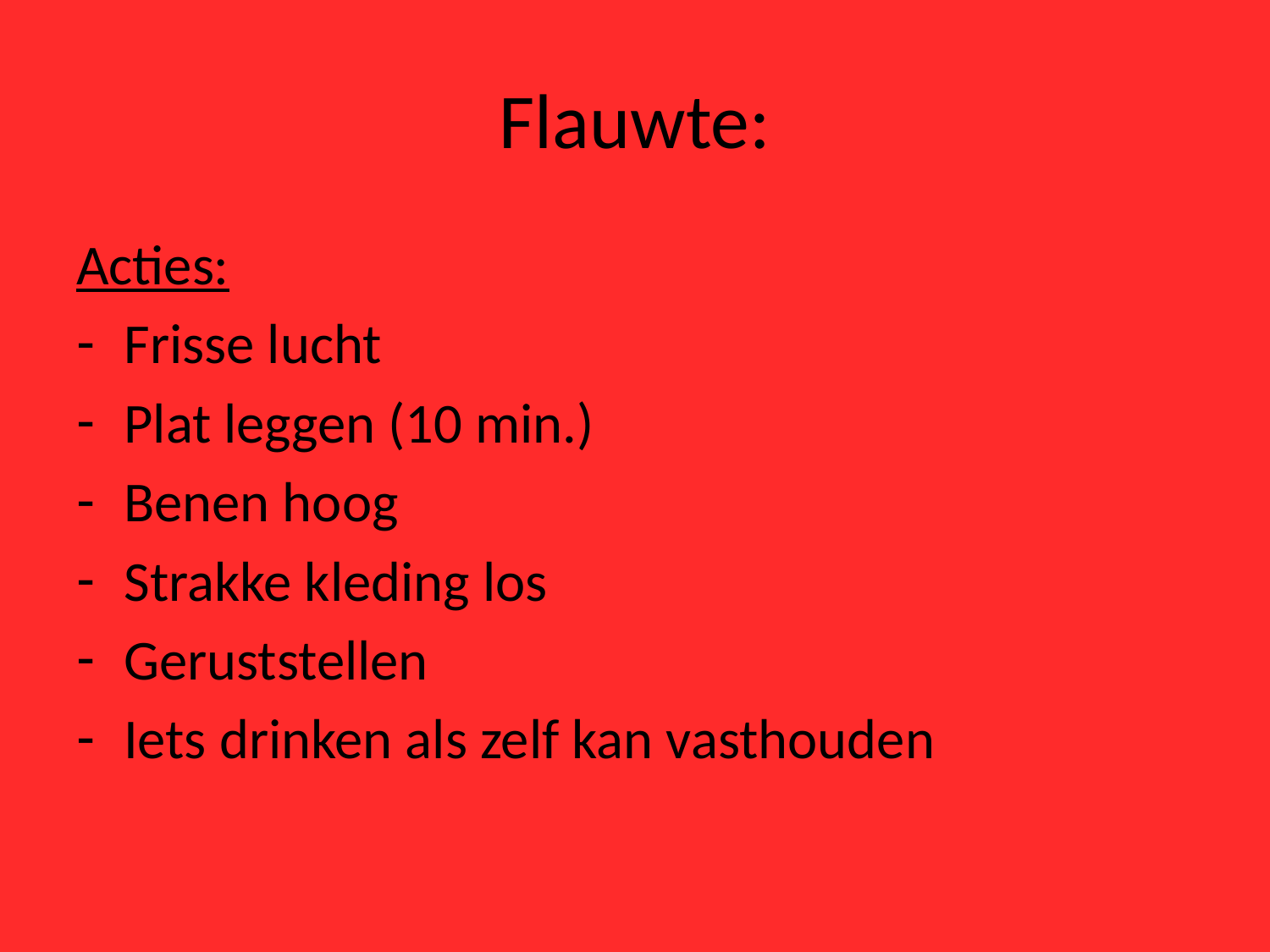

# Flauwte:
Acties:
Frisse lucht
Plat leggen (10 min.)
Benen hoog
Strakke kleding los
Geruststellen
Iets drinken als zelf kan vasthouden